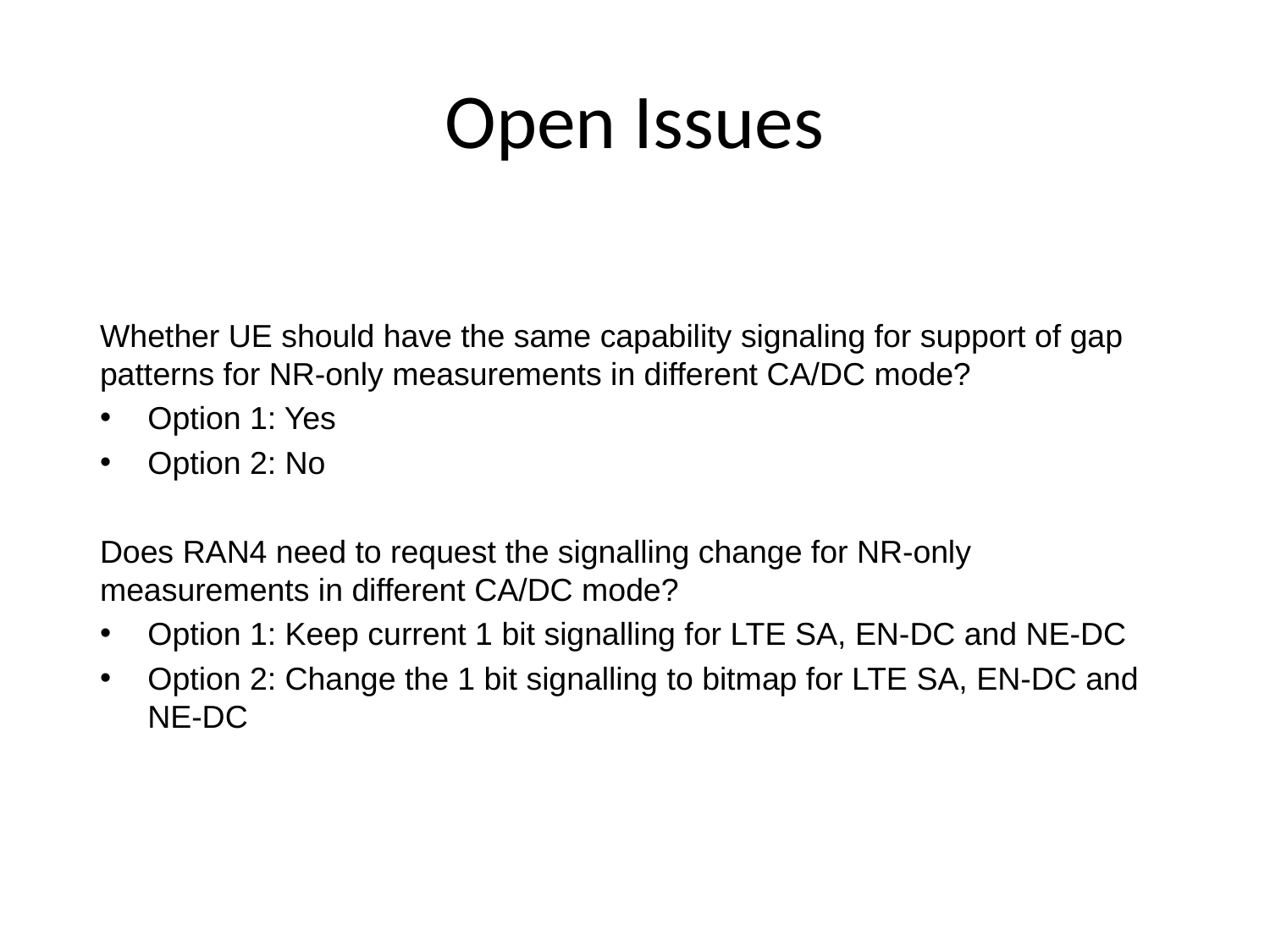

# Open Issues
Whether UE should have the same capability signaling for support of gap patterns for NR-only measurements in different CA/DC mode?
Option 1: Yes
Option 2: No

Does RAN4 need to request the signalling change for NR-only measurements in different CA/DC mode?
Option 1: Keep current 1 bit signalling for LTE SA, EN-DC and NE-DC
Option 2: Change the 1 bit signalling to bitmap for LTE SA, EN-DC and NE-DC